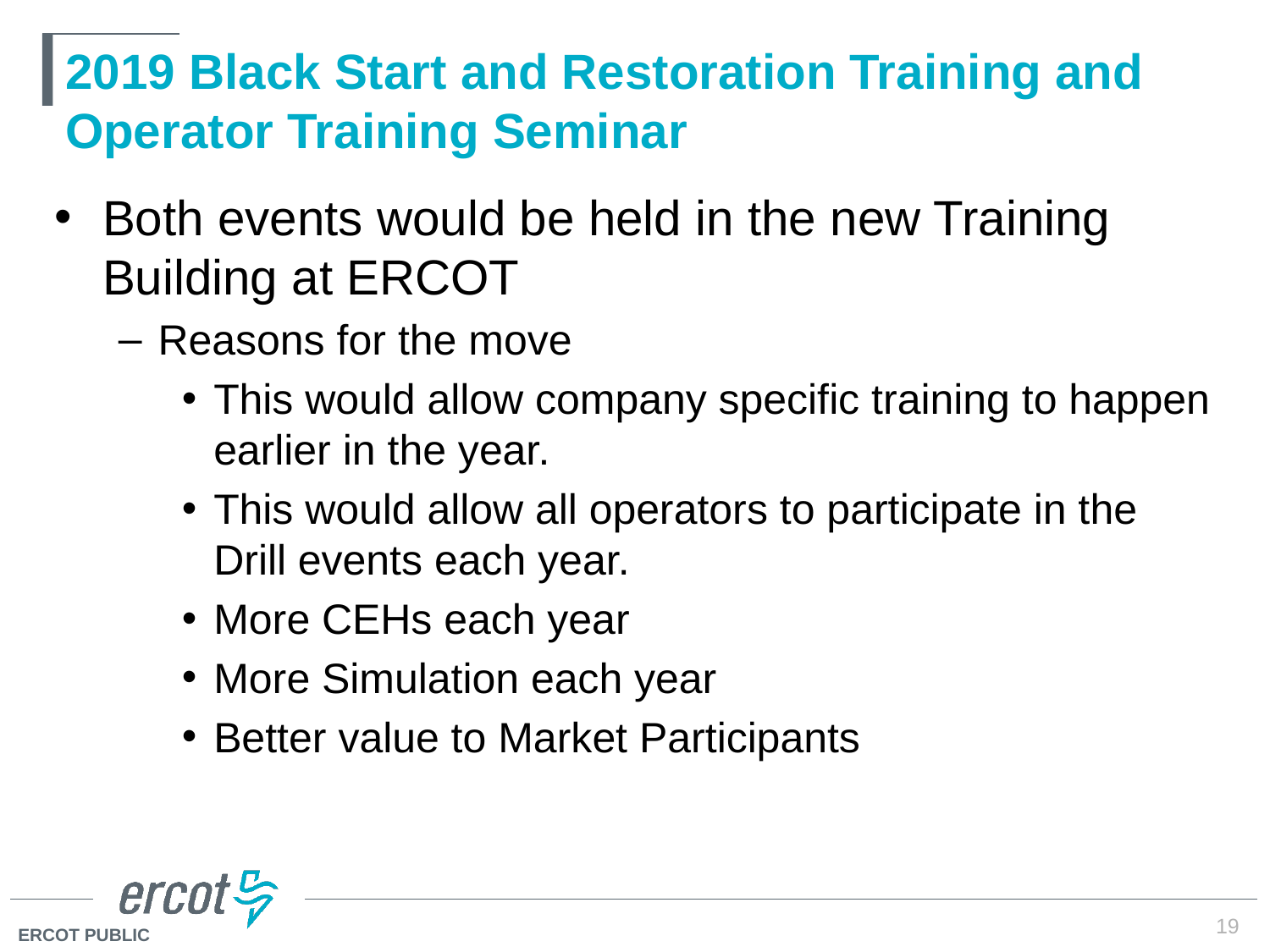

# 2019 Black Start and Restoration Training and Operator Training Seminar
Both events would be held in the new Training Building at ERCOT
Reasons for the move
This would allow company specific training to happen earlier in the year.
This would allow all operators to participate in the Drill events each year.
More CEHs each year
More Simulation each year
Better value to Market Participants
19